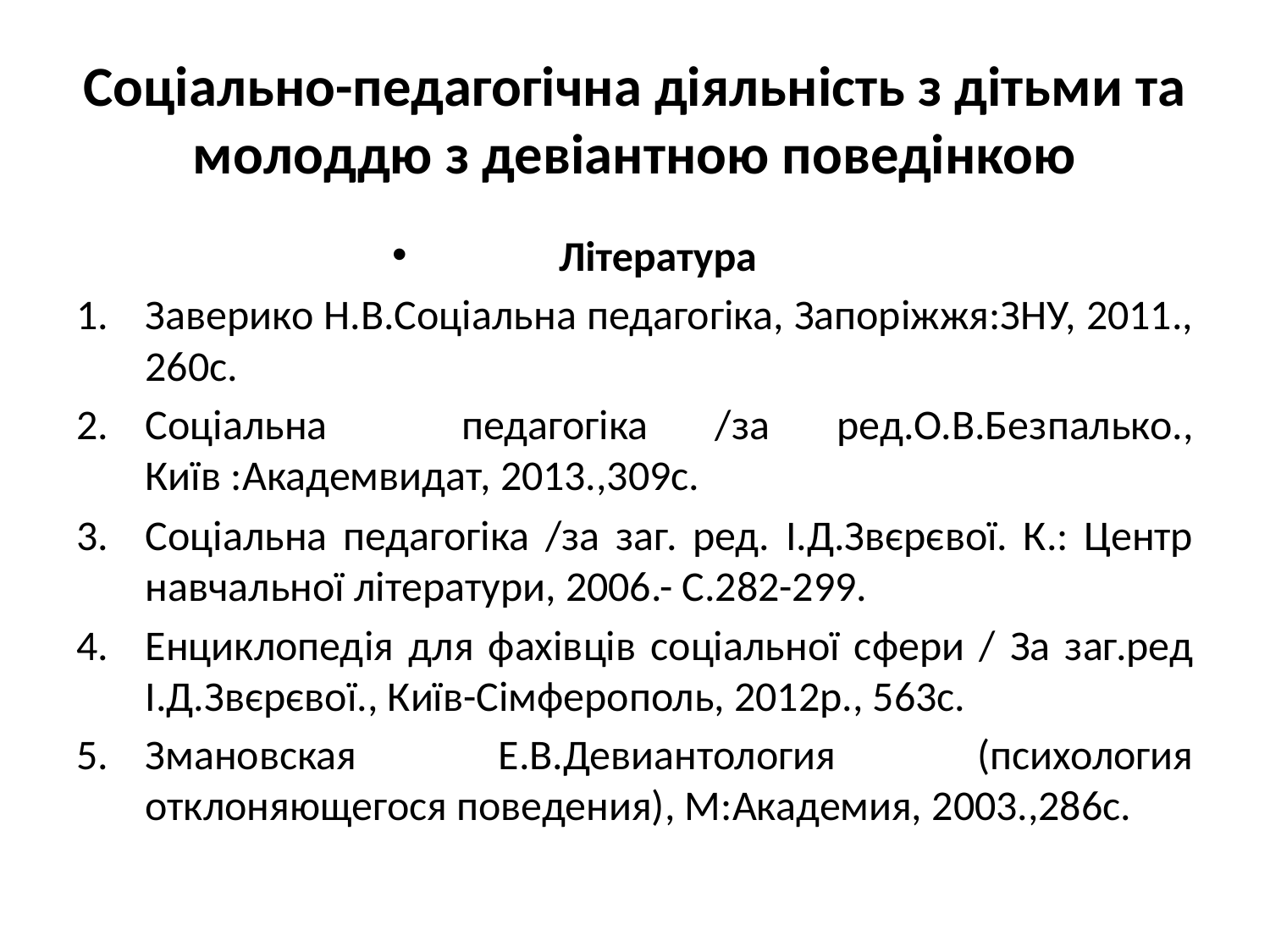

# Соціально-педагогічна діяльність з дітьми та молоддю з девіантною поведінкою
Література
Заверико Н.В.Соціальна педагогіка, Запоріжжя:ЗНУ, 2011., 260с.
Соціальна  педагогіка /за ред.О.В.Безпалько., Київ :Академвидат, 2013.,309с.
Соціальна педагогіка /за заг. ред. І.Д.Звєрєвої. К.: Центр навчальної літератури, 2006.- С.282-299.
Енциклопедія для фахівців соціальної сфери / За заг.ред І.Д.Звєрєвої., Київ-Сімферополь, 2012р., 563с.
Змановская Е.В.Девиантология (психология отклоняющегося поведения), М:Академия, 2003.,286с.